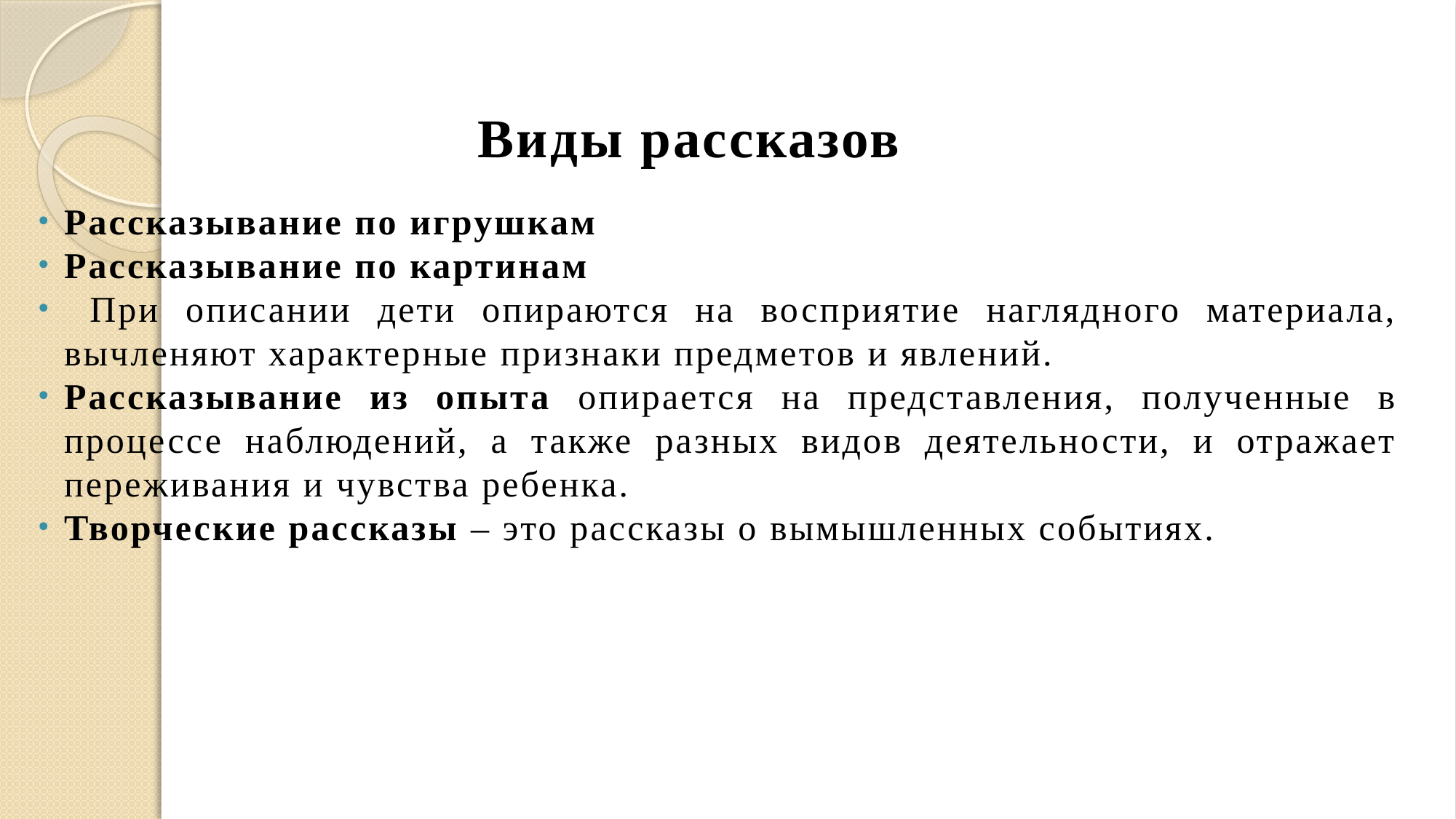

# Виды рассказов
Рассказывание по игрушкам
Рассказывание по картинам
 При описании дети опираются на восприятие наглядного материала, вычленяют характерные признаки предметов и явлений.
Рассказывание из опыта опирается на представления, полученные в процессе наблюдений, а также разных видов деятельности, и отражает переживания и чувства ребенка.
Творческие рассказы – это рассказы о вымышленных событиях.